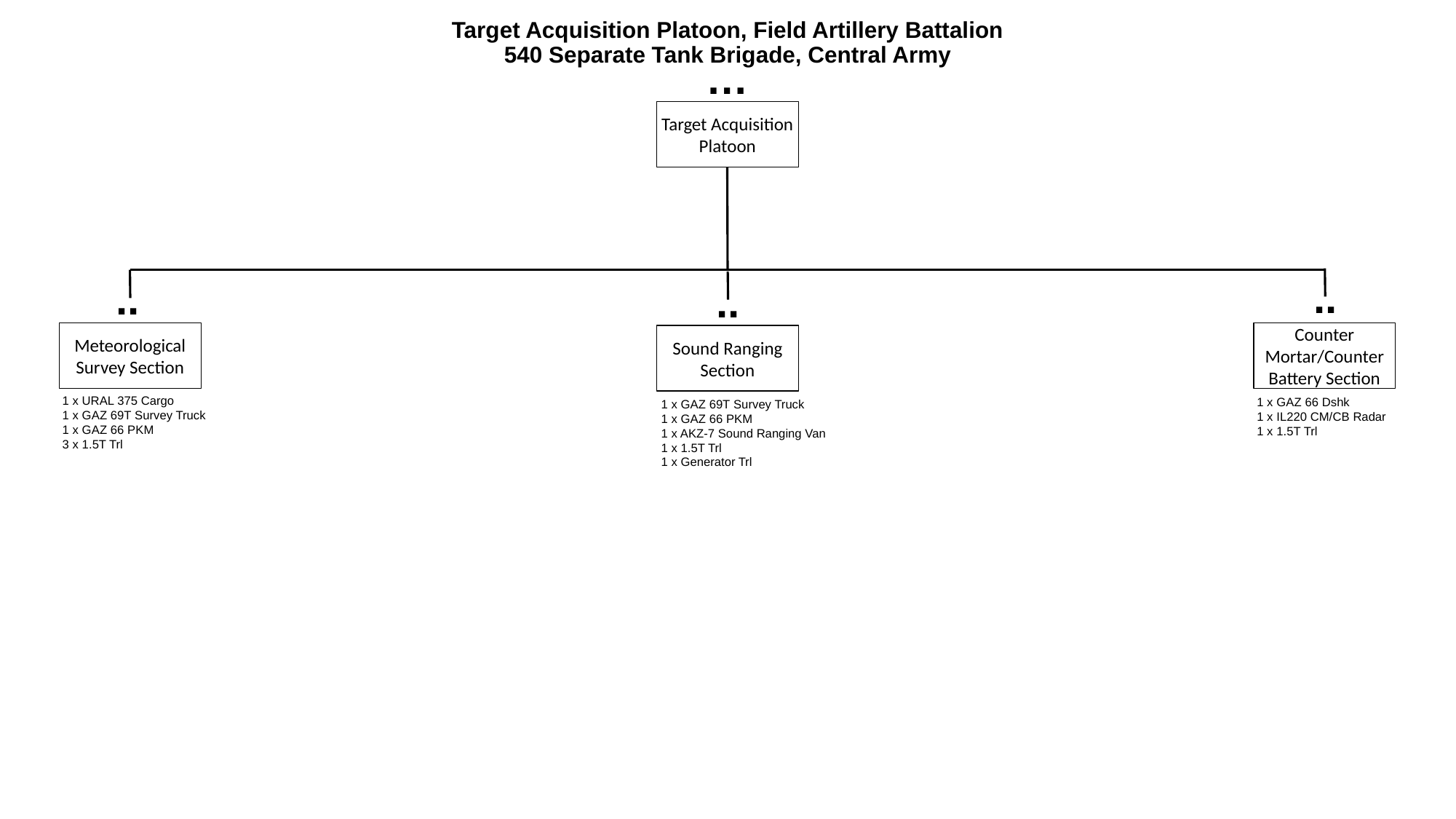

# Target Acquisition Platoon, Field Artillery Battalion 540 Separate Tank Brigade, Central Army
…
Target Acquisition
Platoon
..
..
..
Meteorological Survey Section
Counter Mortar/Counter Battery Section
Sound Ranging Section
1 x URAL 375 Cargo
1 x GAZ 69T Survey Truck
1 x GAZ 66 PKM
3 x 1.5T Trl
1 x GAZ 66 Dshk
1 x IL220 CM/CB Radar
1 x 1.5T Trl
1 x GAZ 69T Survey Truck
1 x GAZ 66 PKM
1 x AKZ-7 Sound Ranging Van
1 x 1.5T Trl
1 x Generator Trl